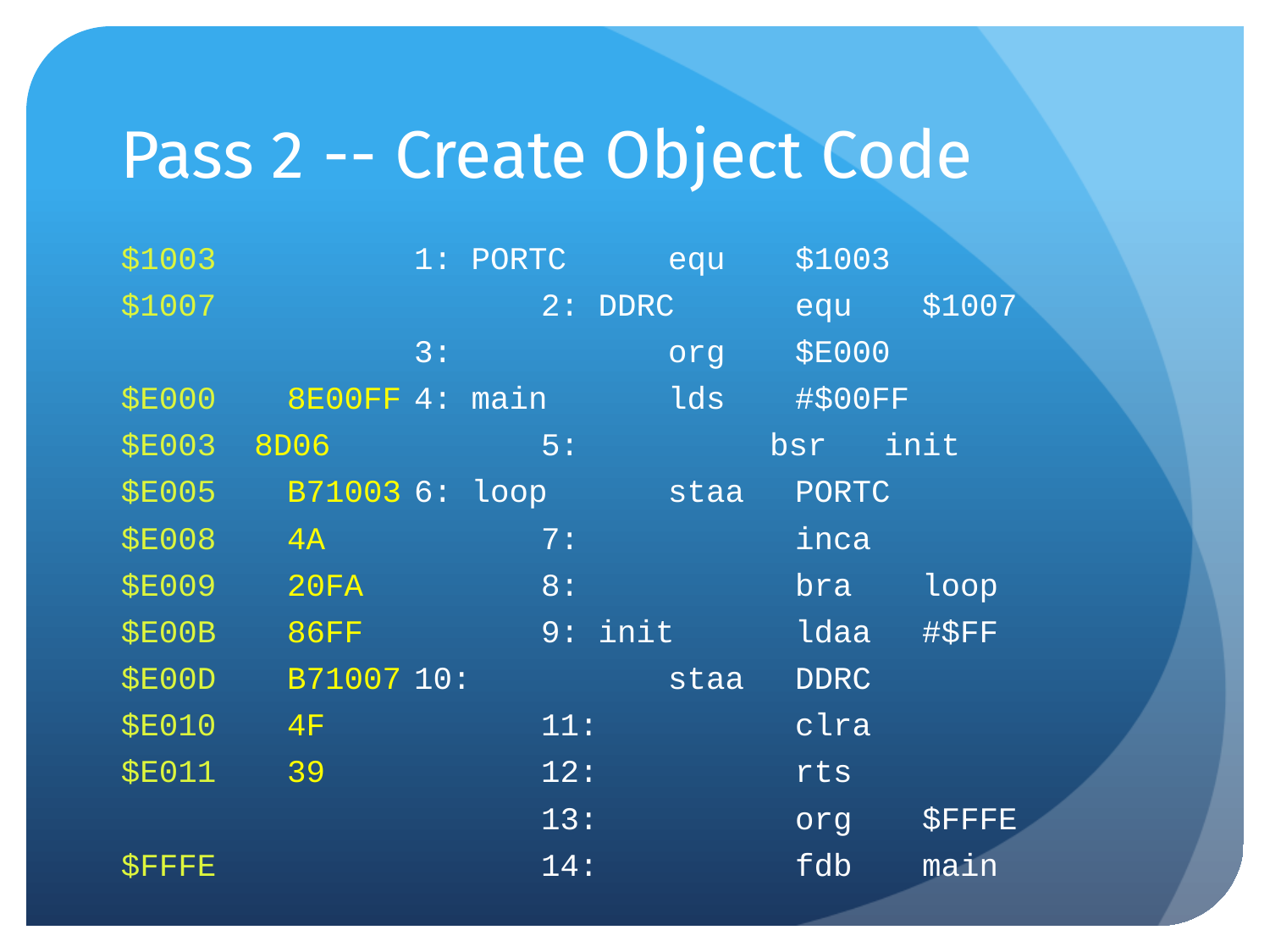

# Pass 2 -- Create Object Code
$1003 		1: PORTC	equ	$1003
$1007			2: DDRC	equ	$1007
      		3: 		org	$E000
$E000	8E00FF	4: main	lds	#$00FF
$E003  8D06		5:          bsr   init
$E005	B71003	6: loop	staa	PORTC
$E008	4A		7: 		inca
$E009	20FA		8:		bra 	loop
$E00B	86FF		9: init	ldaa	#$FF
$E00D	B71007	10:		staa	DDRC
$E010	4F		11:		clra
$E011	39		12:		rts
				13:		org	$FFFE
$FFFE			14:		fdb	main